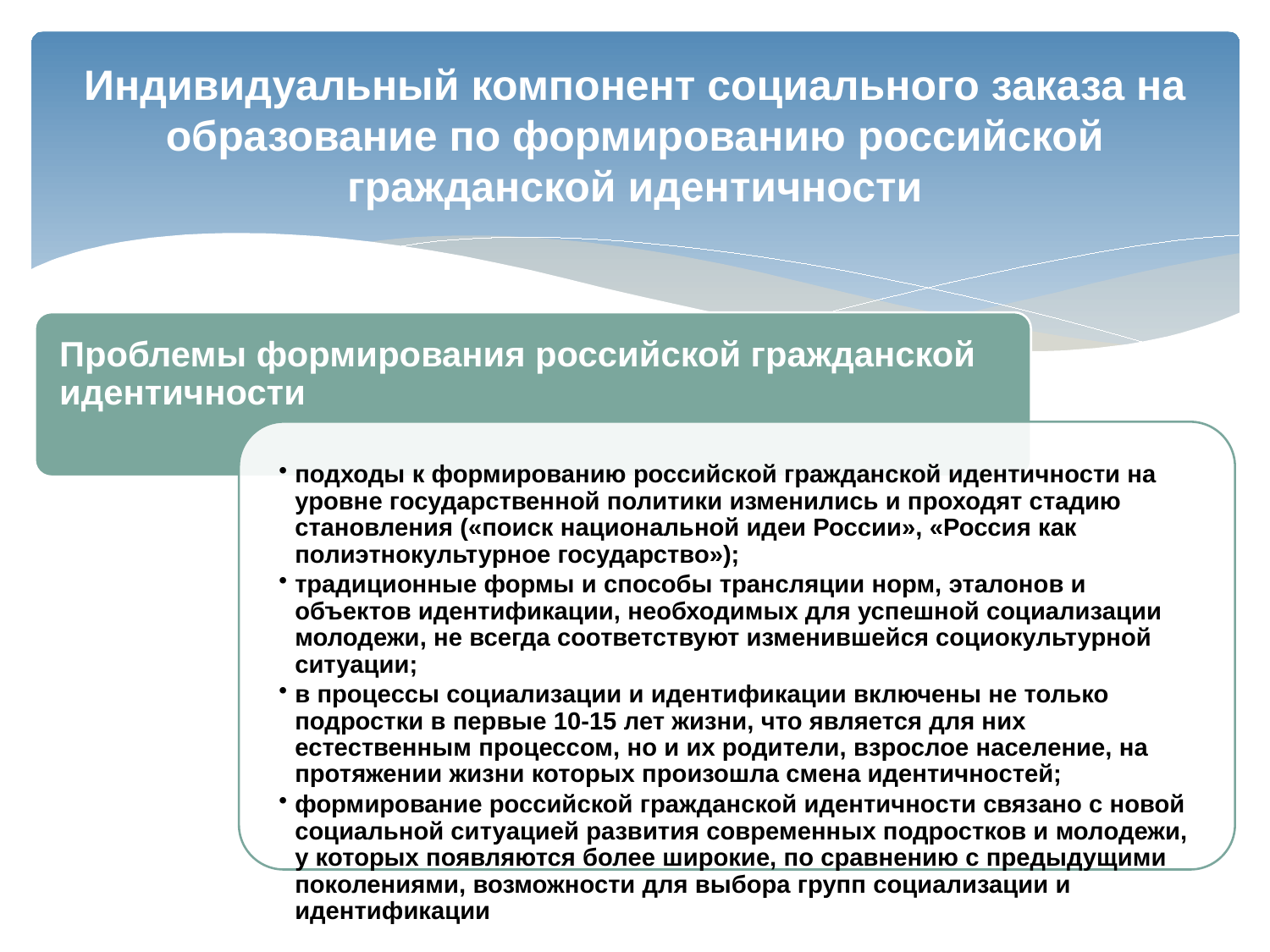

# Индивидуальный компонент социального заказа на образование по формированию российской гражданской идентичности
Проблемы формирования российской гражданской идентичности
подходы к формированию российской гражданской идентичности на уровне государственной политики изменились и проходят стадию становления («поиск национальной идеи России», «Россия как полиэтнокультурное государство»);
традиционные формы и способы трансляции норм, эталонов и объектов идентификации, необходимых для успешной социализации молодежи, не всегда соответствуют изменившейся социокультурной ситуации;
в процессы социализации и идентификации включены не только подростки в первые 10-15 лет жизни, что является для них естественным процессом, но и их родители, взрослое население, на протяжении жизни которых произошла смена идентичностей;
формирование российской гражданской идентичности связано с новой социальной ситуацией развития современных подростков и молодежи, у которых появляются более широкие, по сравнению с предыдущими поколениями, возможности для выбора групп социализации и идентификации